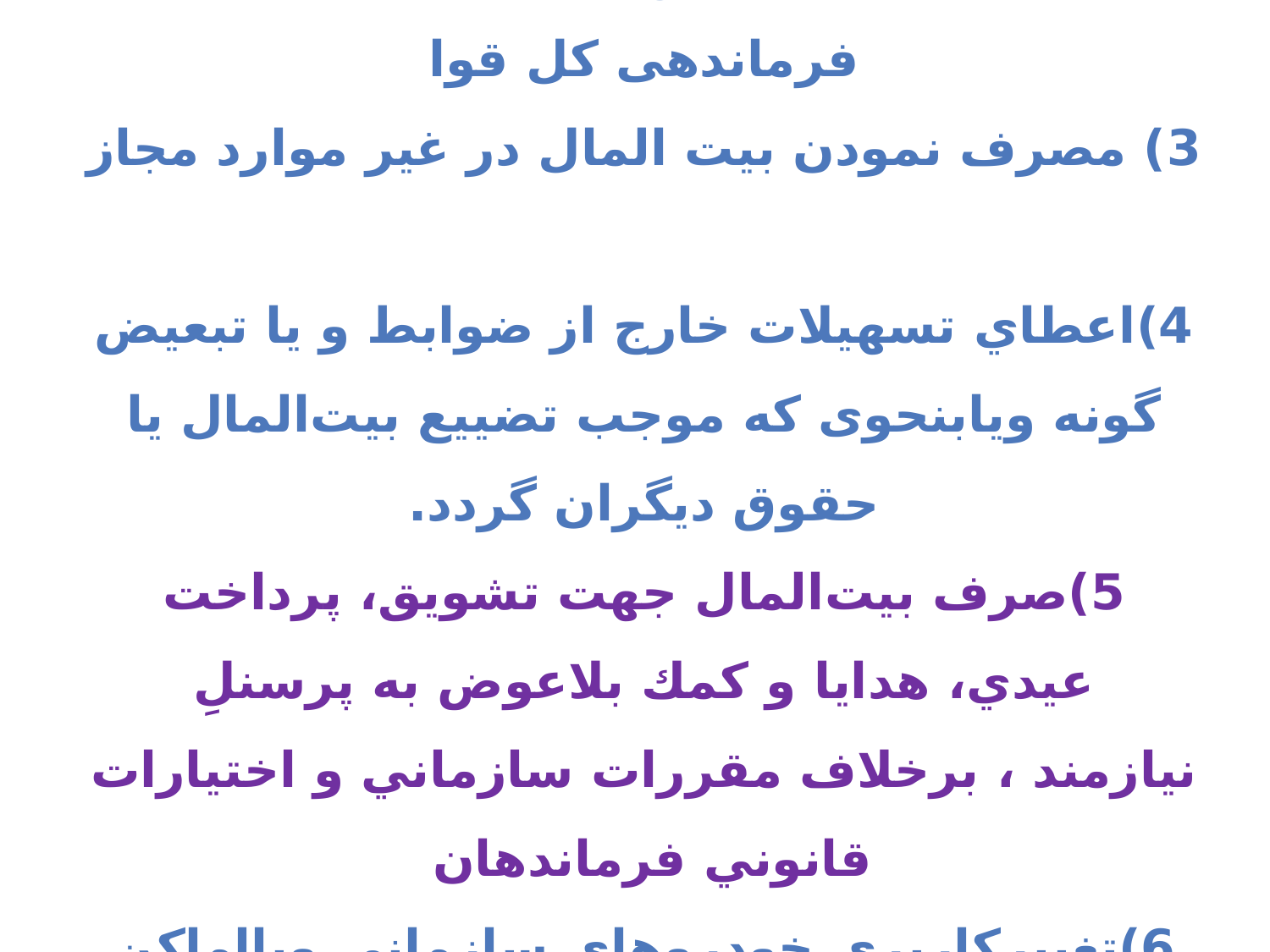

# 1)بی توجهی به دستورات فرماندهی کل قوا 2)تخلف نسبت به آئین نامه انضباطی ابلاغی فرماندهی کل قوا 3) مصرف نمودن بيت المال در غير موارد مجاز 4)اعطاي تسهيلات خارج از ضوابط و يا تبعيض گونه ویابنحوی که موجب تضييع بيت‌المال يا حقوق ديگران گردد. 5)صرف بيت‌المال جهت تشويق، پرداخت عيدي، هدايا و كمك بلاعوض به پرسنلِ نيازمند ، برخلاف مقررات سازماني و اختيارات قانوني فرماندهان 6)تغییرکاربری خودروهای سازمانی ویااماکن سازمان توسط فرماندهان و مسؤولين خلاف قوانین ومقررات